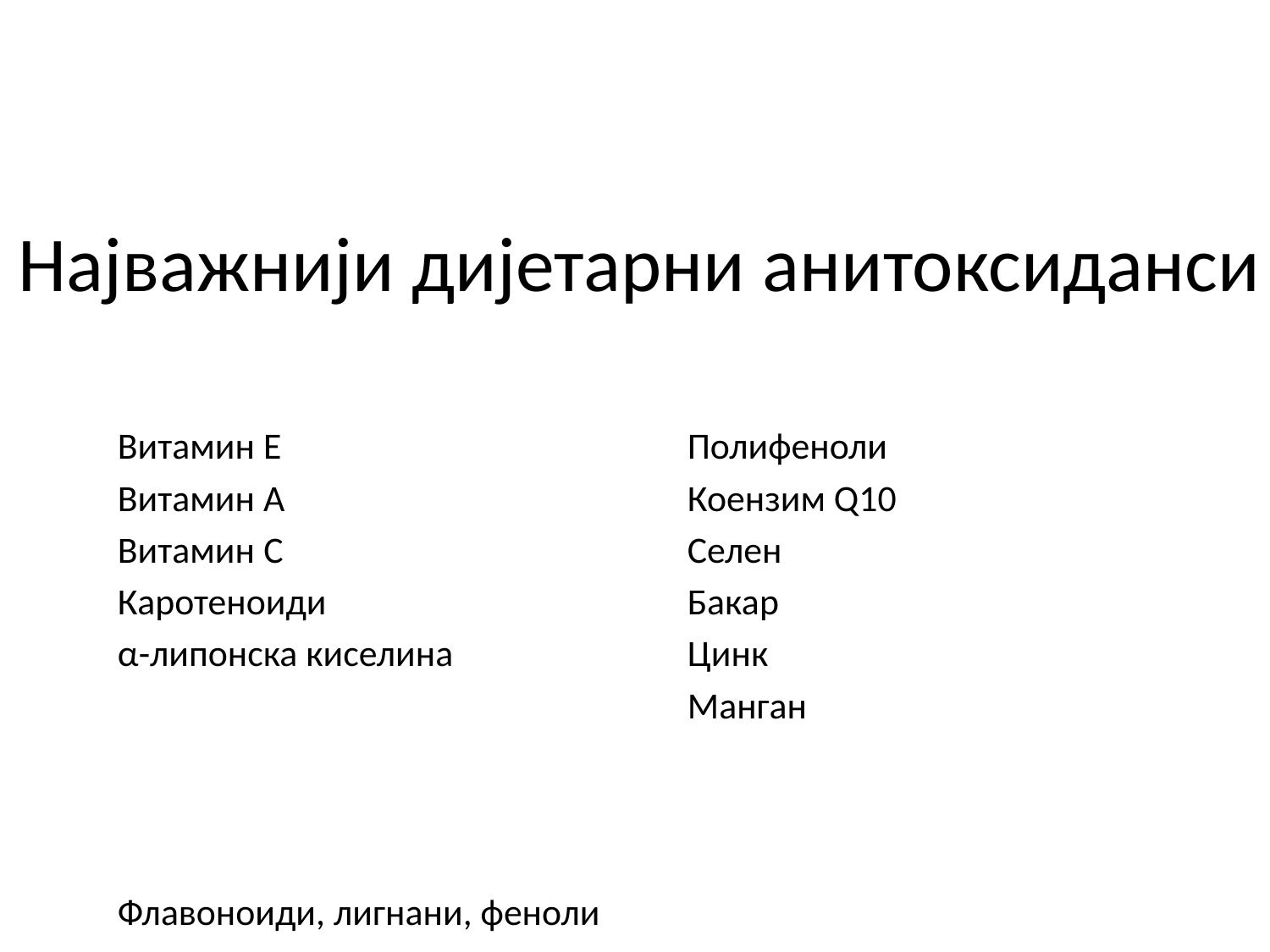

Најважнији дијетарни анитоксиданси
Витамин Е
Витамин А
Витамин C
Каротеноиди
α-липонска киселина

Флавоноиди, лигнани, феноли
Полифеноли
Коензим Q10
Селен
Бакар
Цинк
Манган